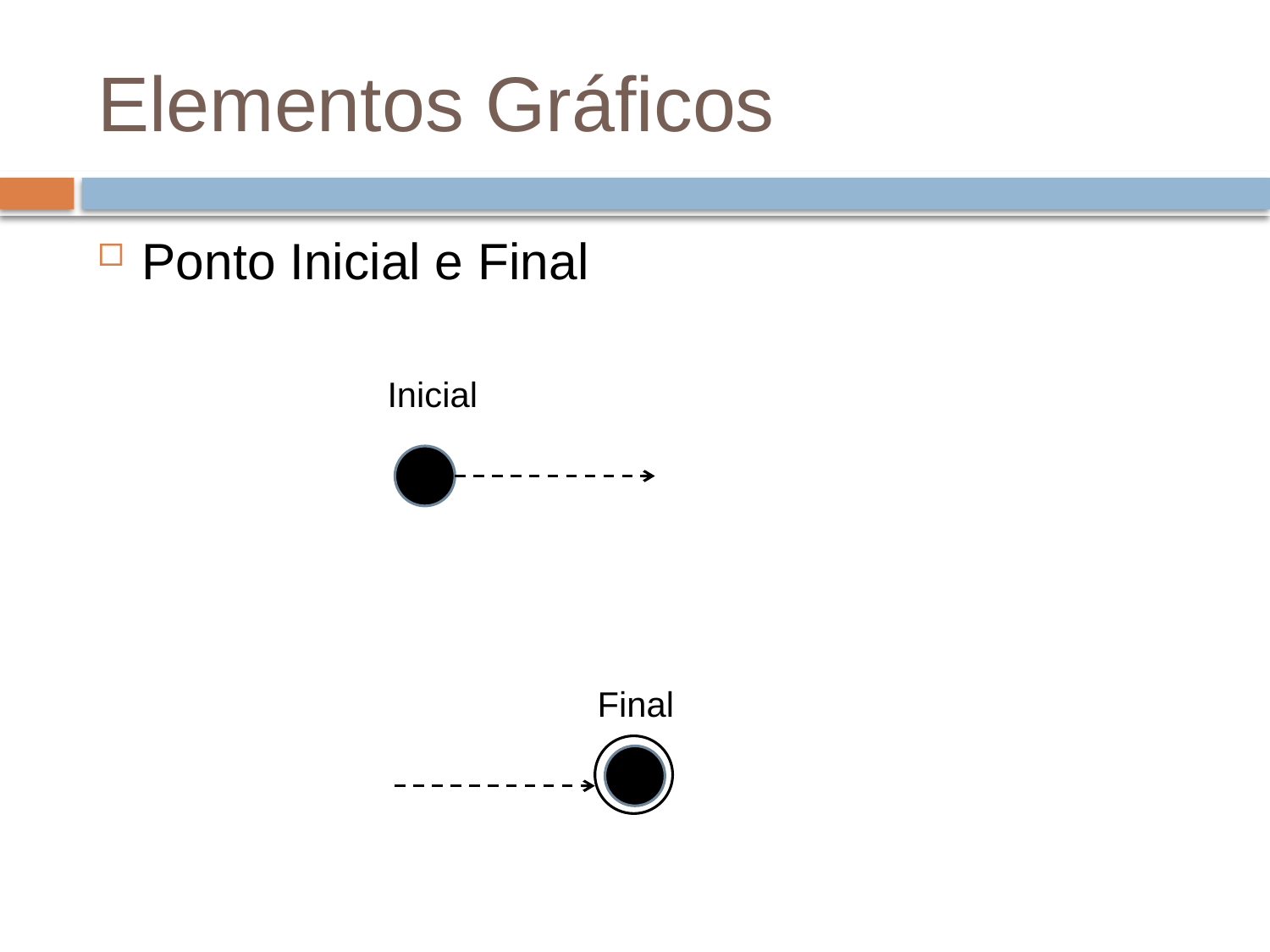

# Elementos Gráficos
Ponto Inicial e Final
Inicial

Final